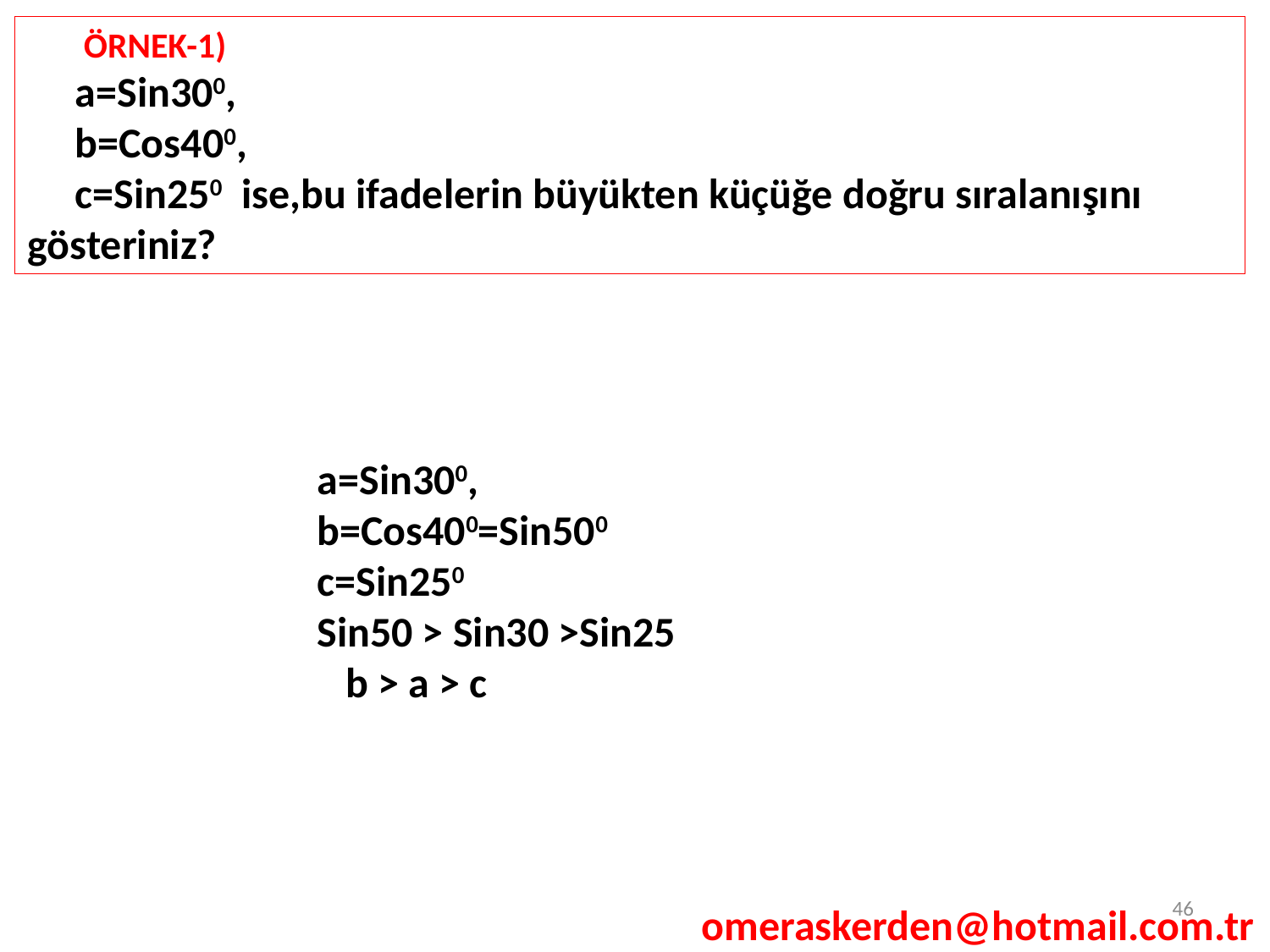

ÖRNEK-1)
     a=Sin300,
     b=Cos400,
     c=Sin250  ise,bu ifadelerin büyükten küçüğe doğru sıralanışını gösteriniz?
a=Sin300,
b=Cos400=Sin500
c=Sin250
Sin50 > Sin30 >Sin25
   b > a > c
46
omeraskerden@hotmail.com.tr